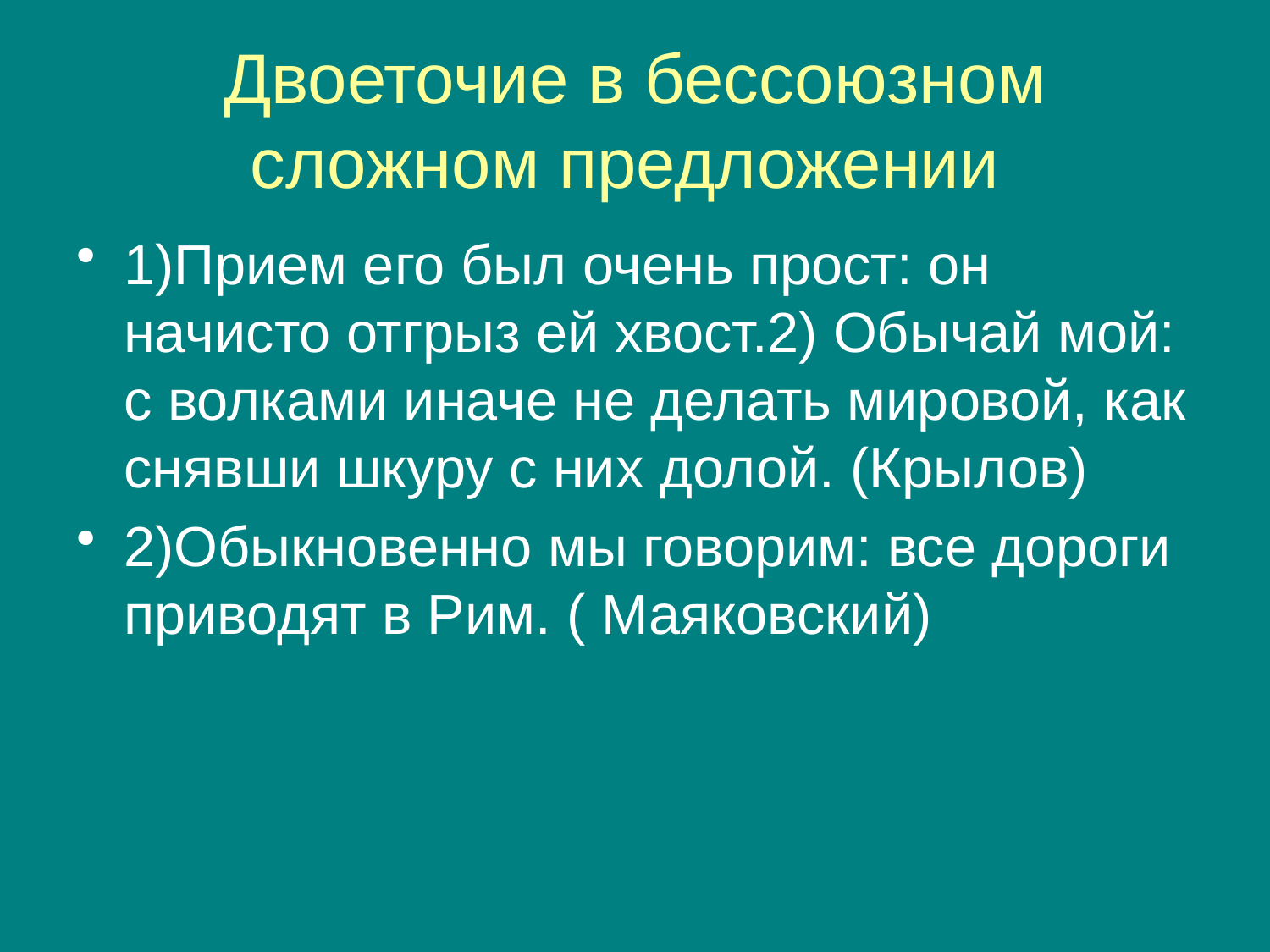

# Двоеточие в бессоюзном сложном предложении
1)Прием его был очень прост: он начисто отгрыз ей хвост.2) Обычай мой: с волками иначе не делать мировой, как снявши шкуру с них долой. (Крылов)
2)Обыкновенно мы говорим: все дороги приводят в Рим. ( Маяковский)